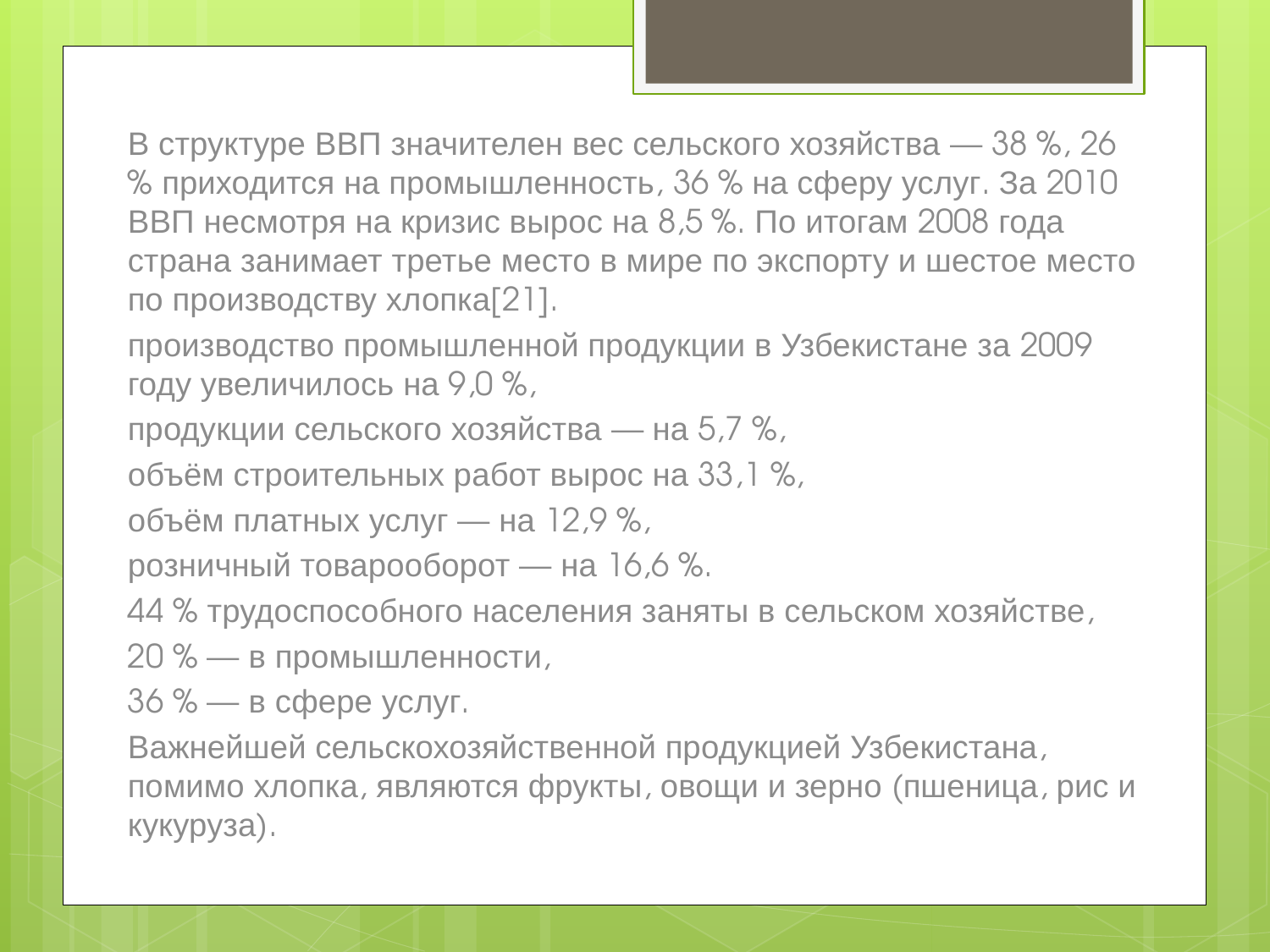

В структуре ВВП значителен вес сельского хозяйства — 38 %, 26 % приходится на промышленность, 36 % на сферу услуг. За 2010 ВВП несмотря на кризис вырос на 8,5 %. По итогам 2008 года страна занимает третье место в мире по экспорту и шестое место по производству хлопка[21].
производство промышленной продукции в Узбекистане за 2009 году увеличилось на 9,0 %,
продукции сельского хозяйства — на 5,7 %,
объём строительных работ вырос на 33,1 %,
объём платных услуг — на 12,9 %,
розничный товарооборот — на 16,6 %.
44 % трудоспособного населения заняты в сельском хозяйстве,
20 % — в промышленности,
36 % — в сфере услуг.
Важнейшей сельскохозяйственной продукцией Узбекистана, помимо хлопка, являются фрукты, овощи и зерно (пшеница, рис и кукуруза).

#